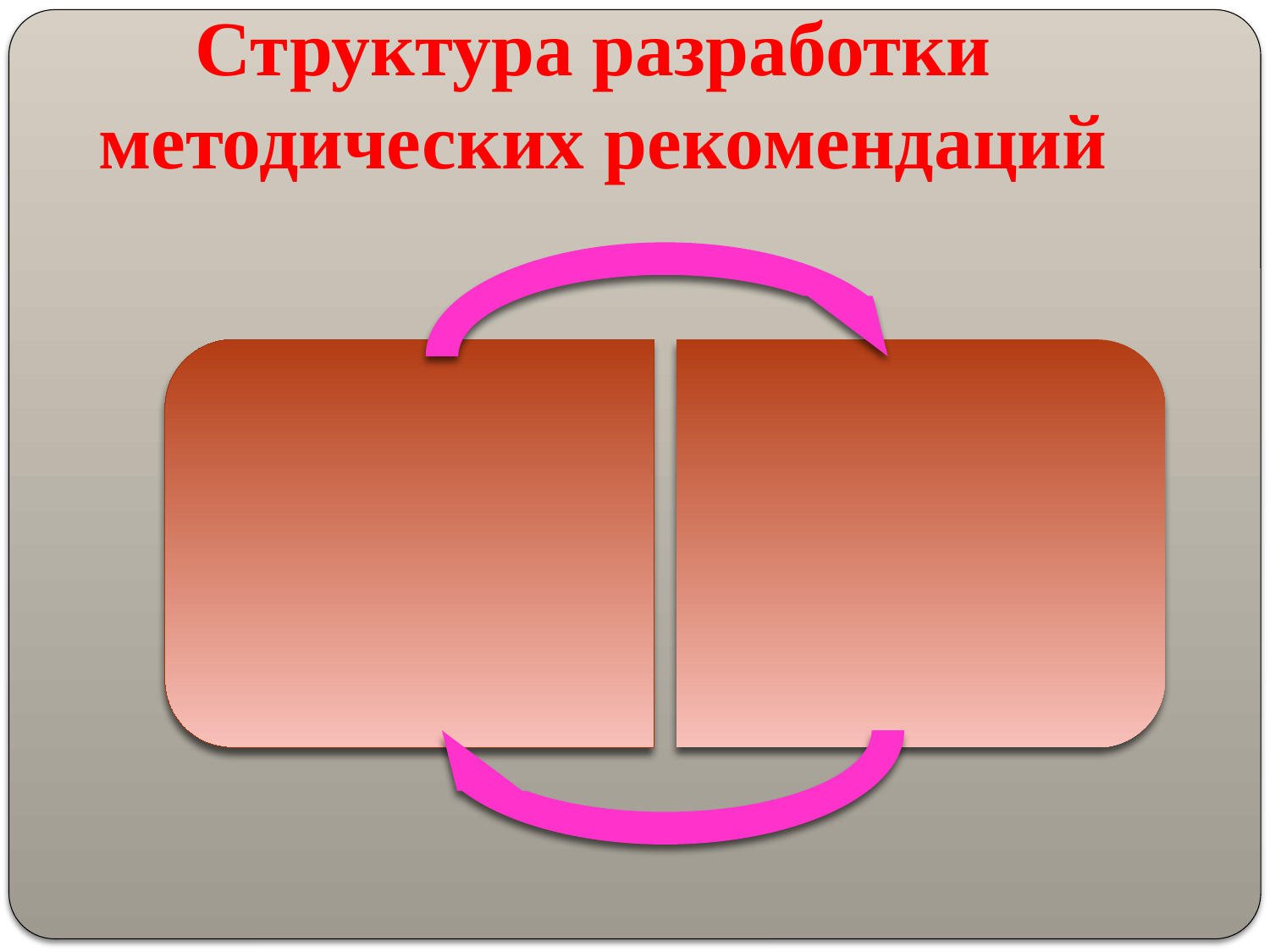

# Структура разработки методических рекомендаций
      Инструкции
содержат тему работы, перечень необходимого оборудования, в них сформулированы цели предстоящей работы, дана  краткая теоретическая справка по изученному материалу и методика выполнения.
Отчёты обучающихся
отражают выполнение поставленных целей, демонстрируют навыки работы с приборами, умения использовать полученные результаты измерений для вычислений искомых величин с использованием физических формул, способность анализировать результаты и делать выводы по проделанной работе.